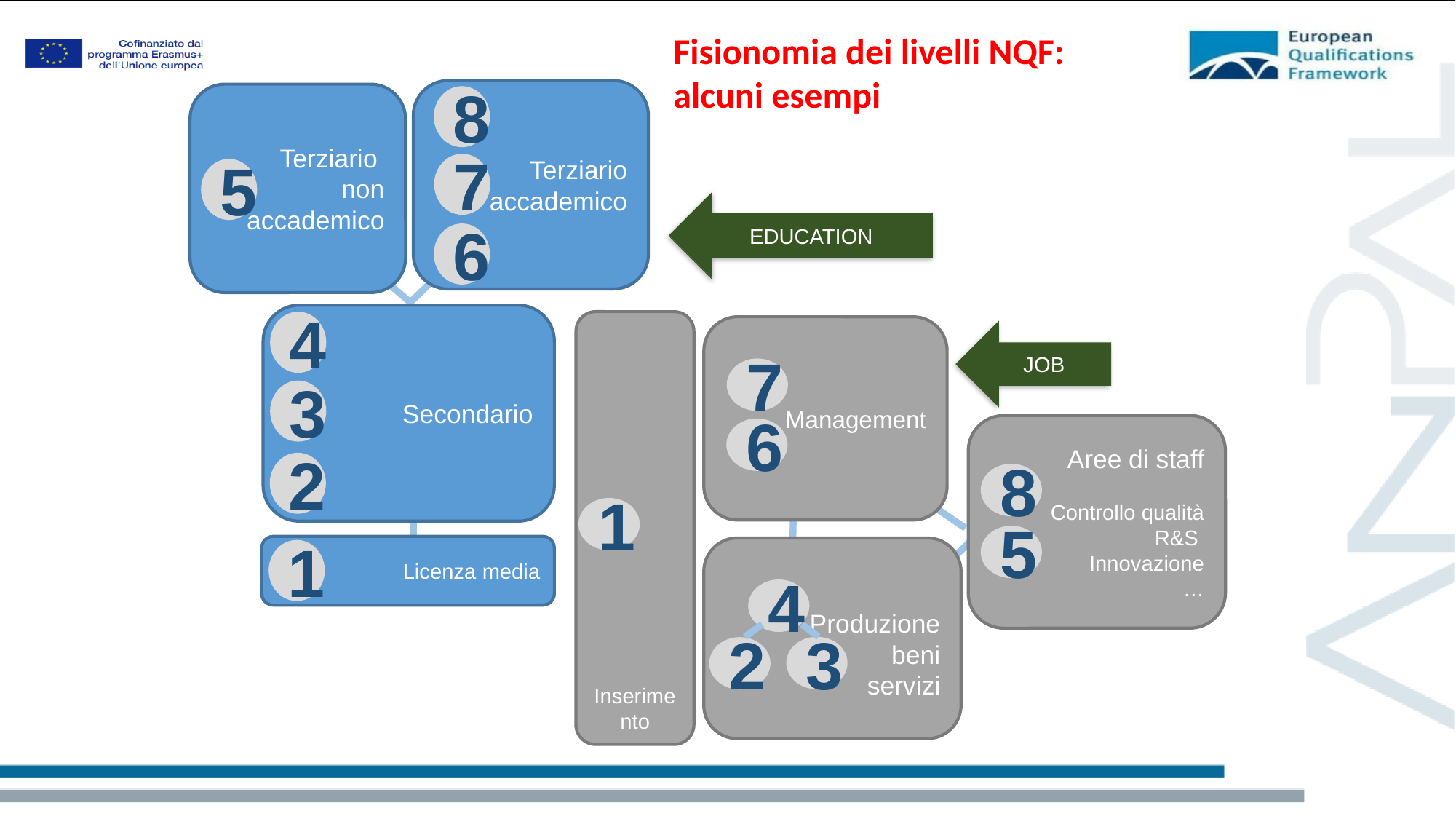

Fisionomia dei livelli NQF:
alcuni esempi
Terziario
 accademico
Terziario
non
 accademico
8
7
5
6
Secondario
4
3
2
Licenza media
1
EDUCATION
Inserimento
Management
7
Aree di staff

Controllo qualità
R&S
Innovazione
…
6
8
1
5

Produzione
beni
servizi
4
3
2
JOB